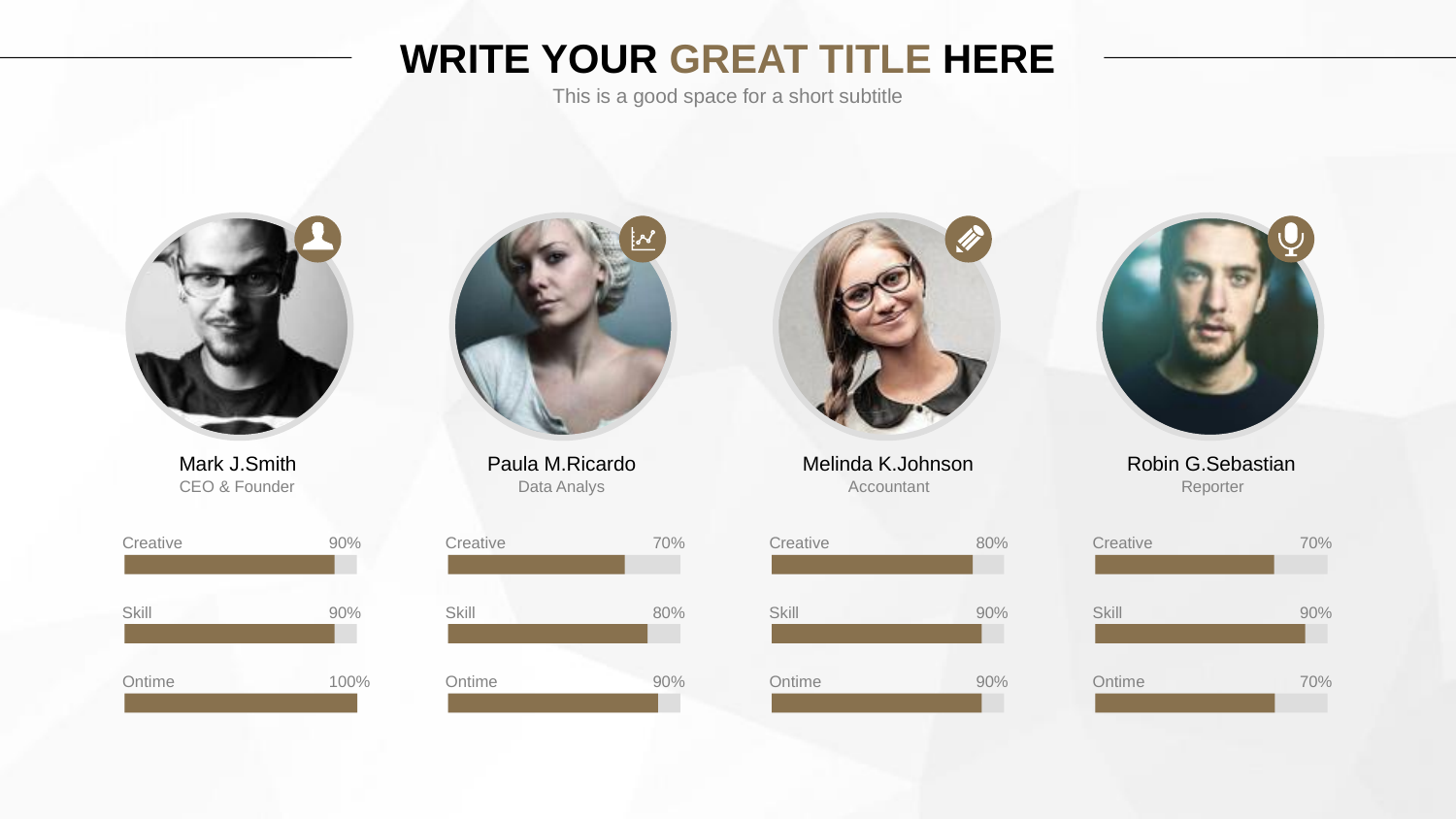

WRITE YOUR GREAT TITLE HERE

This is a good space for a short subtitle

Mark J.Smith
Paula M.Ricardo
Melinda K.Johnson
Robin G.Sebastian
CEO & Founder
Data Analys
Accountant
Reporter
Creative
90%
Creative
70%
Creative
80%
Creative
70%

Skill
90%
Skill
80%
Skill
90%
Skill
90%

Ontime
100%
Ontime
90%
Ontime
90%
Ontime
70%